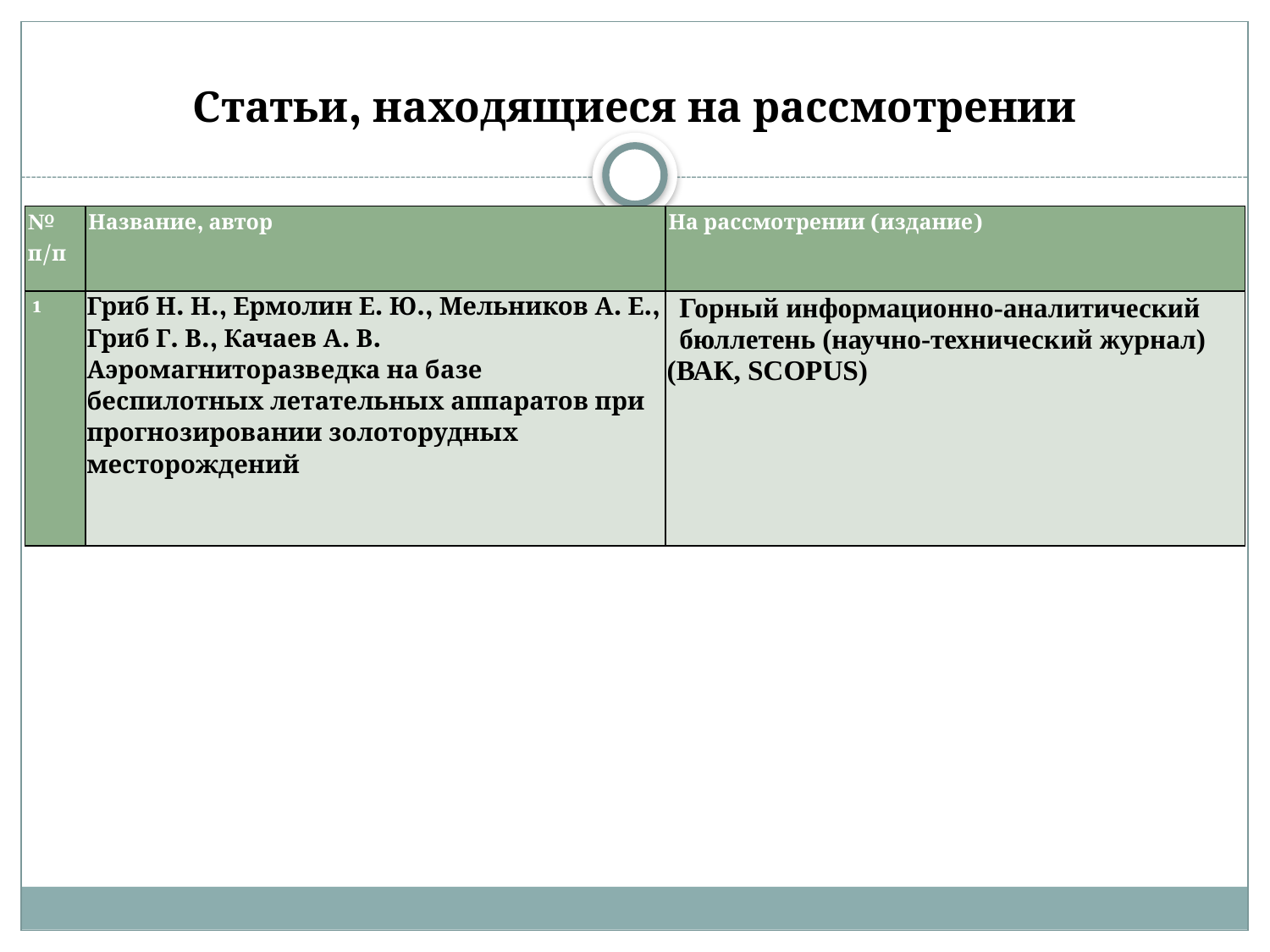

# Статьи, находящиеся на рассмотрении
| № п/п | Название, автор | На рассмотрении (издание) |
| --- | --- | --- |
| 1 | Гриб Н. Н., Ермолин Е. Ю., Мельников А. Е., Гриб Г. В., Качаев А. В. Аэромагниторазведка на базе беспилотных летательных аппаратов при прогнозировании золоторудных месторождений | Горный информационно-аналитический бюллетень (научно-технический журнал) (ВАК, SCOPUS) |